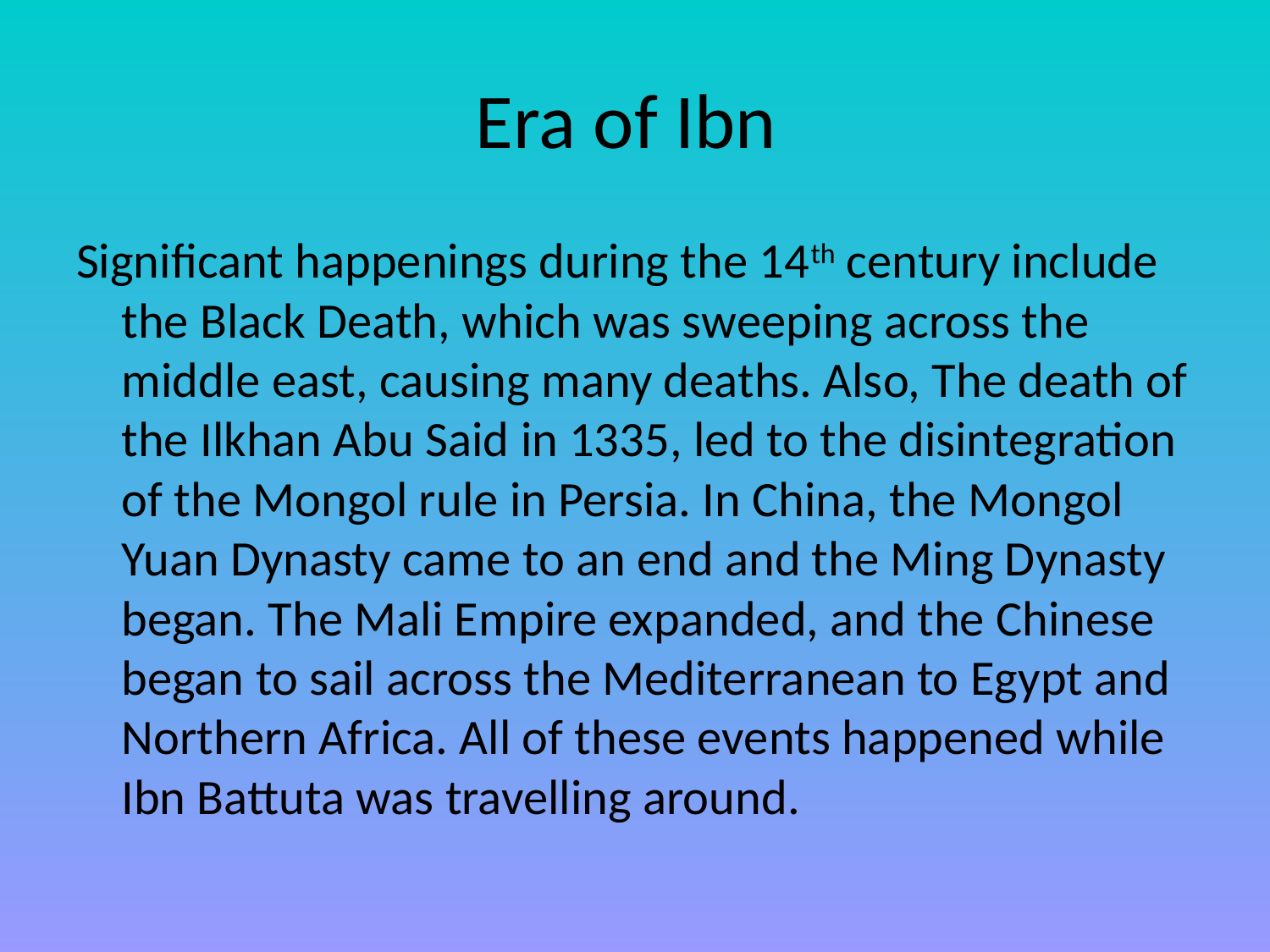

# Era of Ibn
Significant happenings during the 14th century include the Black Death, which was sweeping across the middle east, causing many deaths. Also, The death of the Ilkhan Abu Said in 1335, led to the disintegration of the Mongol rule in Persia. In China, the Mongol Yuan Dynasty came to an end and the Ming Dynasty began. The Mali Empire expanded, and the Chinese began to sail across the Mediterranean to Egypt and Northern Africa. All of these events happened while Ibn Battuta was travelling around.